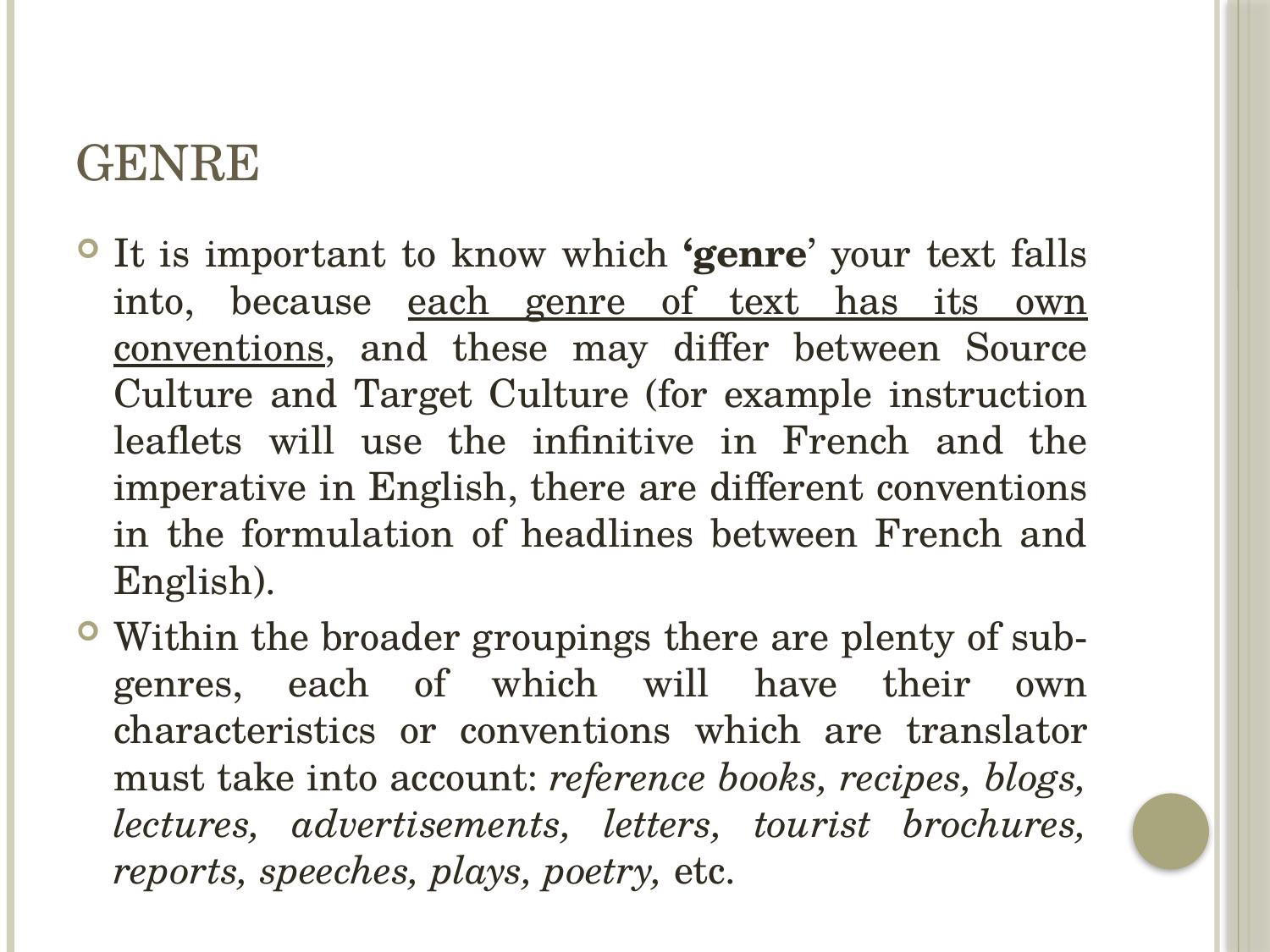

# GENRE
It is important to know which ‘genre’ your text falls into, because each genre of text has its own conventions, and these may differ between Source Culture and Target Culture (for example instruction leaflets will use the infinitive in French and the imperative in English, there are different conventions in the formulation of headlines between French and English).
Within the broader groupings there are plenty of sub-genres, each of which will have their own characteristics or conventions which are translator must take into account: reference books, recipes, blogs, lectures, advertisements, letters, tourist brochures, reports, speeches, plays, poetry, etc.